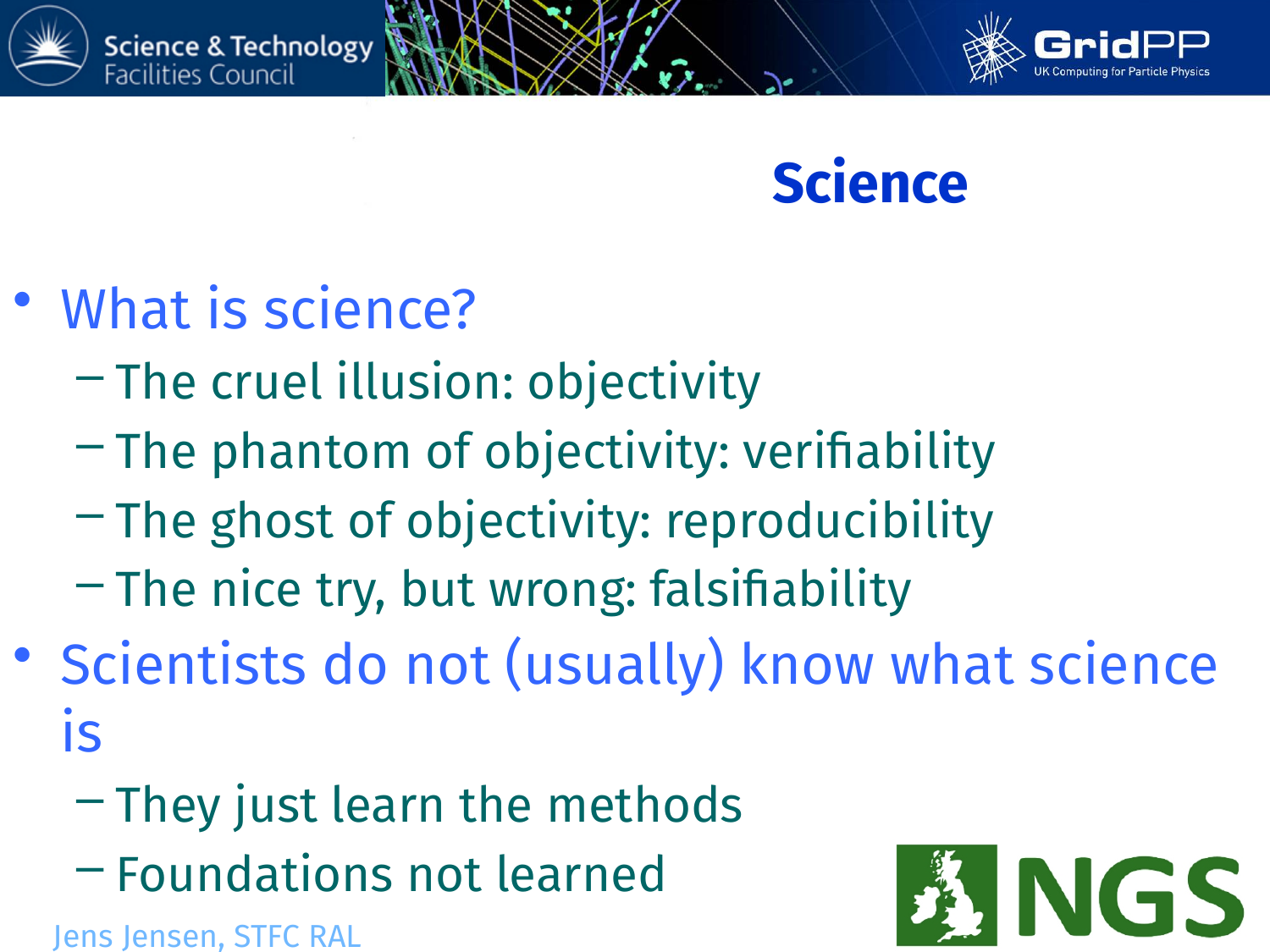

# Science
What is science?
The cruel illusion: objectivity
The phantom of objectivity: verifiability
The ghost of objectivity: reproducibility
The nice try, but wrong: falsifiability
Scientists do not (usually) know what science is
They just learn the methods
Foundations not learned